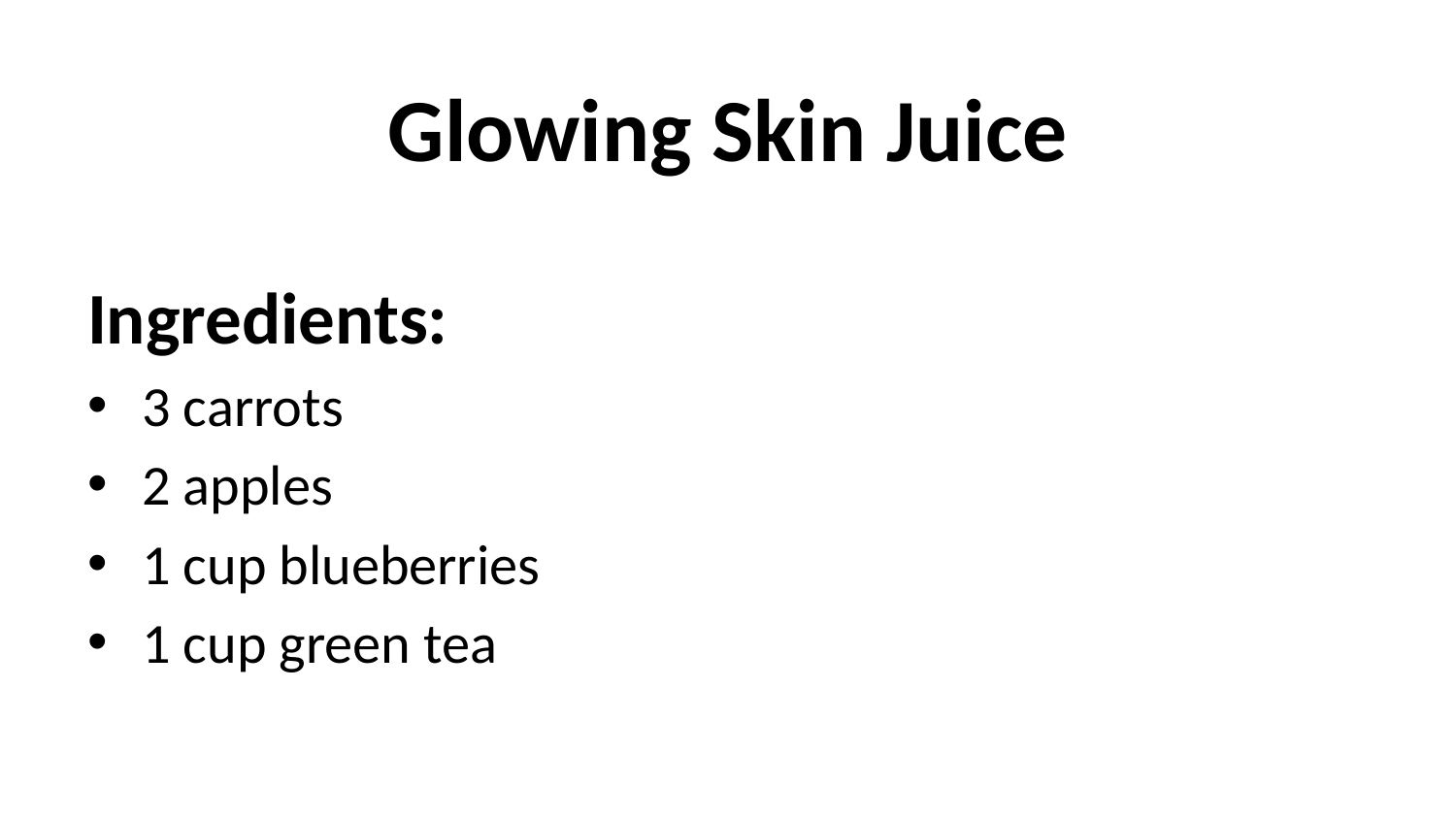

# Glowing Skin Juice
Ingredients:
3 carrots
2 apples
1 cup blueberries
1 cup green tea